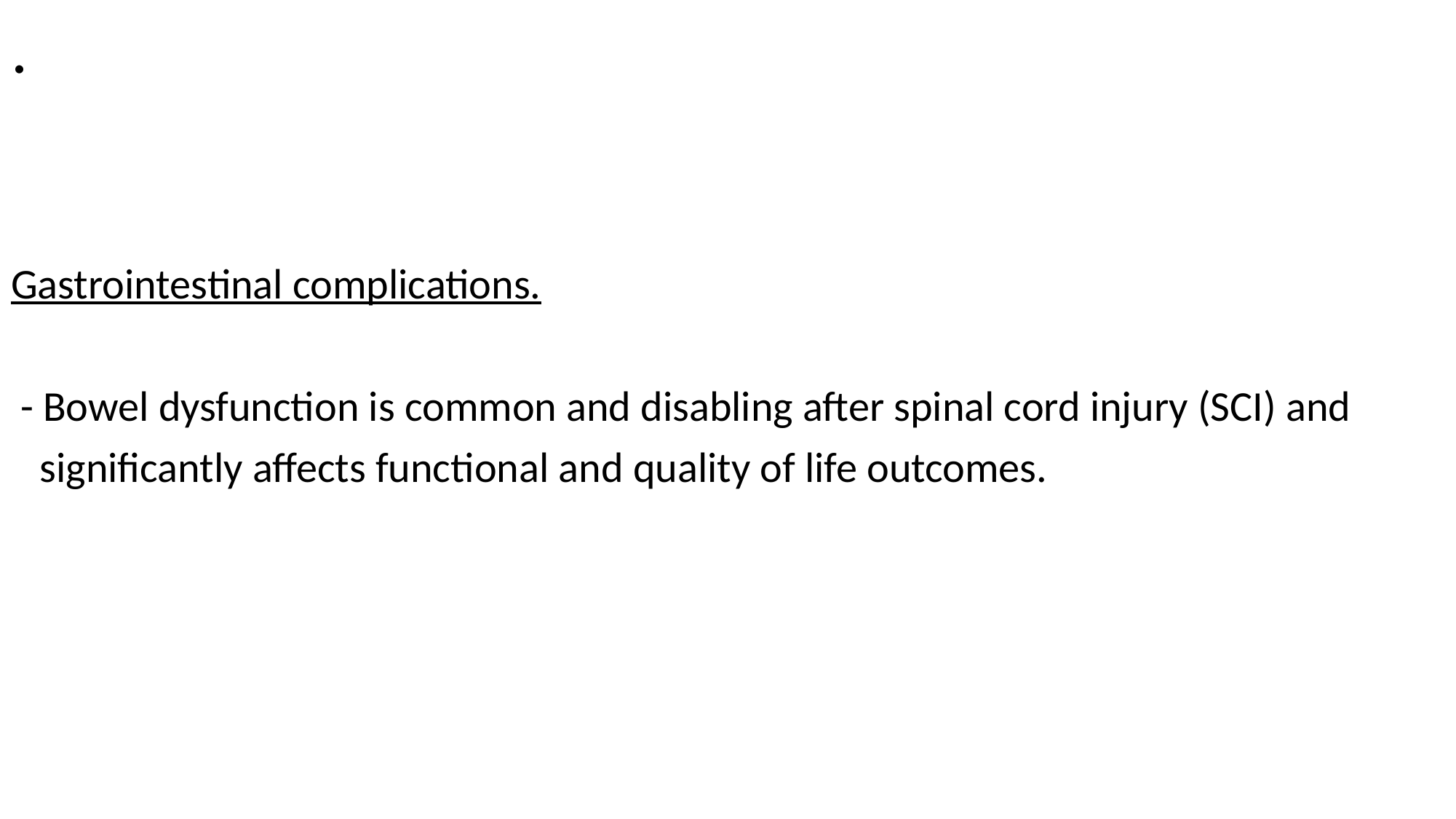

# .

Gastrointestinal complications.

 - Bowel dysfunction is common and disabling after spinal cord injury (SCI) and
   significantly affects functional and quality of life outcomes.